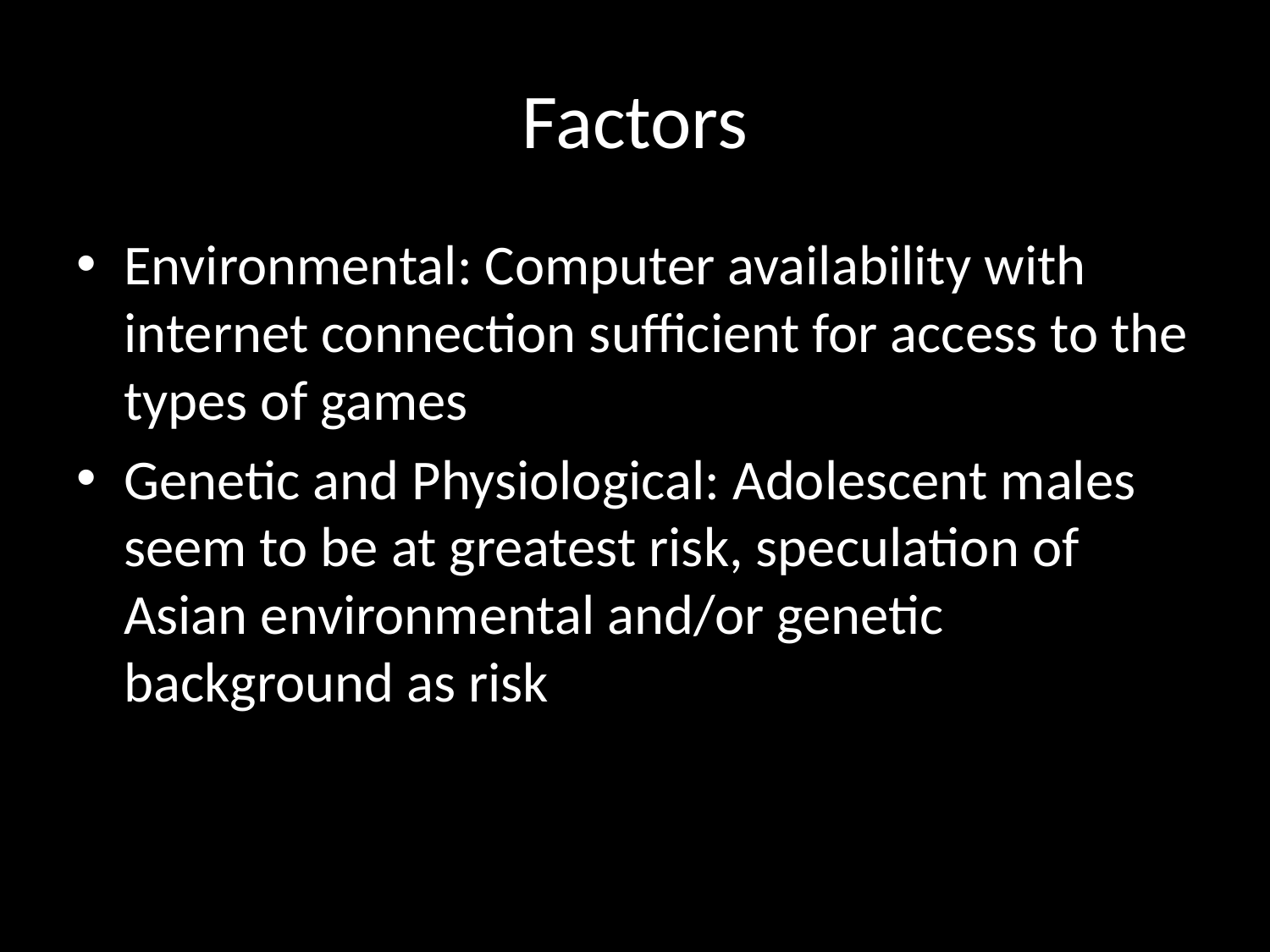

# Factors
Environmental: Computer availability with internet connection sufficient for access to the types of games
Genetic and Physiological: Adolescent males seem to be at greatest risk, speculation of Asian environmental and/or genetic background as risk